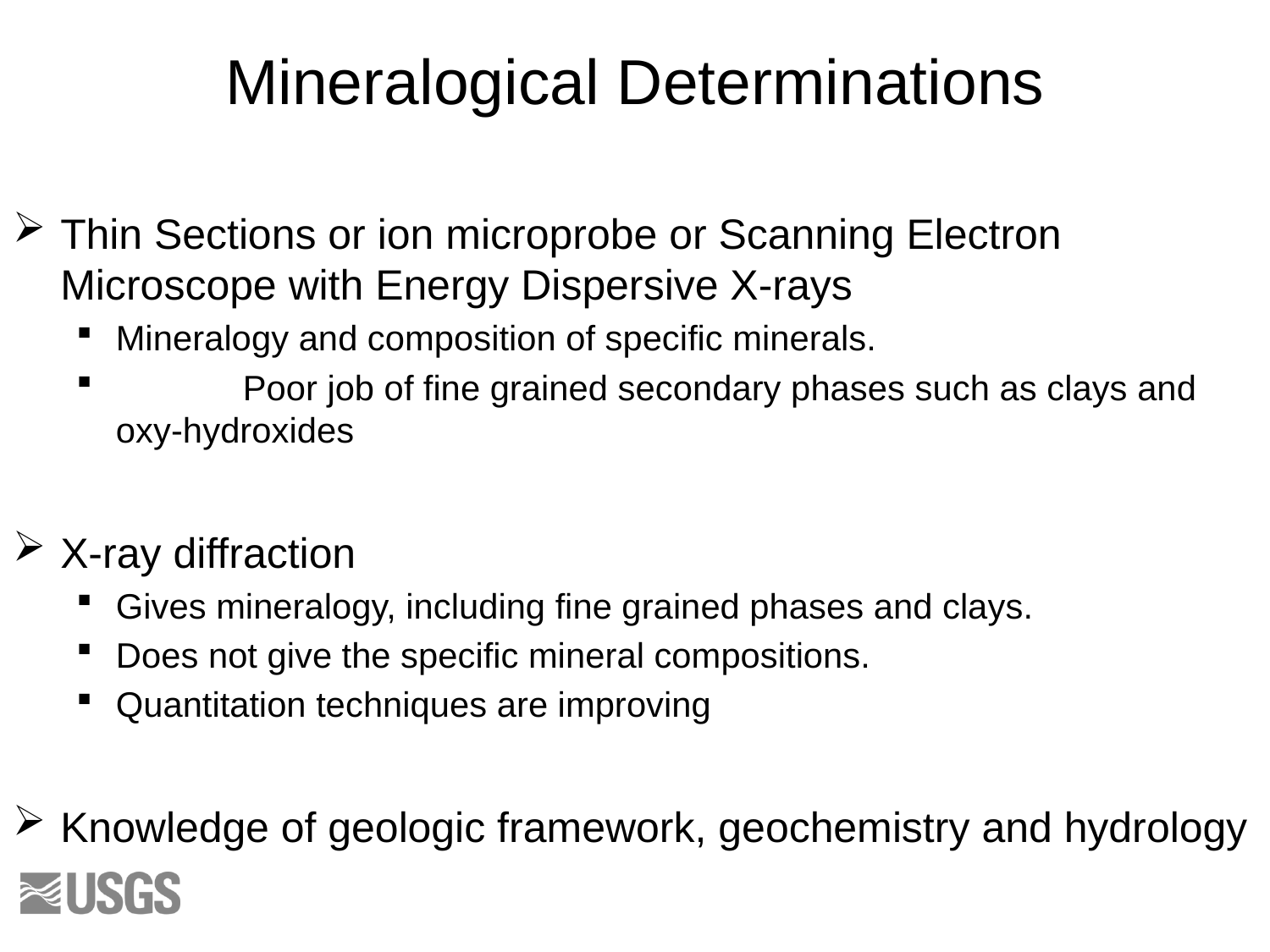

# Mineralogical Determinations
Thin Sections or ion microprobe or Scanning Electron Microscope with Energy Dispersive X-rays
Mineralogy and composition of specific minerals.
	Poor job of fine grained secondary phases such as clays and oxy-hydroxides

X-ray diffraction
Gives mineralogy, including fine grained phases and clays.
Does not give the specific mineral compositions.
Quantitation techniques are improving

Knowledge of geologic framework, geochemistry and hydrology